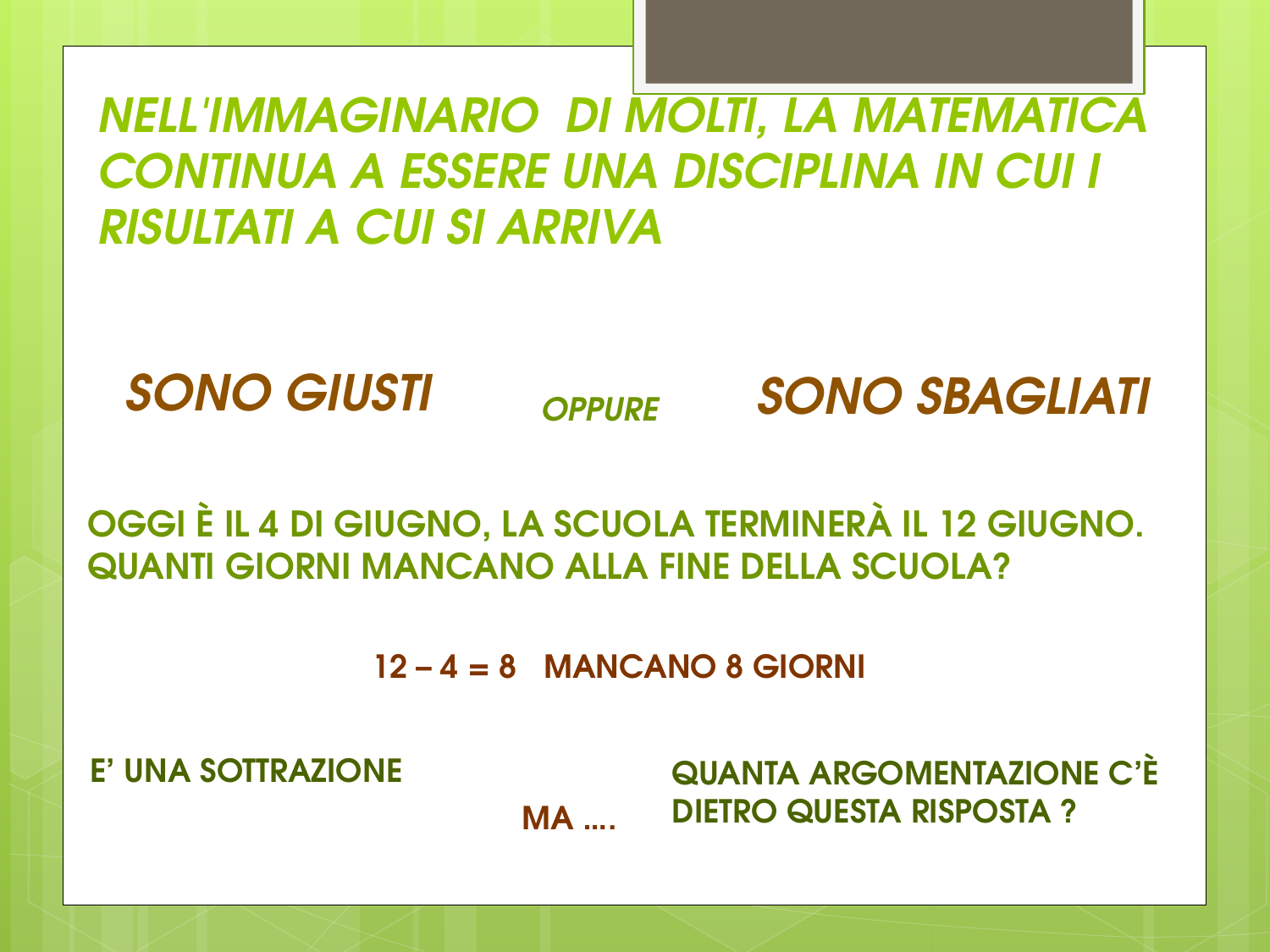

# NELL'IMMAGINARIO  DI MOLTI, LA MATEMATICA CONTINUA A ESSERE UNA DISCIPLINA IN CUI I RISULTATI A CUI SI ARRIVA
SONO GIUSTI
SONO SBAGLIATI
OPPURE
OGGI È IL 4 DI GIUGNO, LA SCUOLA TERMINERÀ IL 12 GIUGNO.
QUANTI GIORNI MANCANO ALLA FINE DELLA SCUOLA?
12 – 4 = 8   MANCANO 8 GIORNI
E’ UNA SOTTRAZIONE
QUANTA ARGOMENTAZIONE C’È DIETRO QUESTA RISPOSTA ?

MA ….